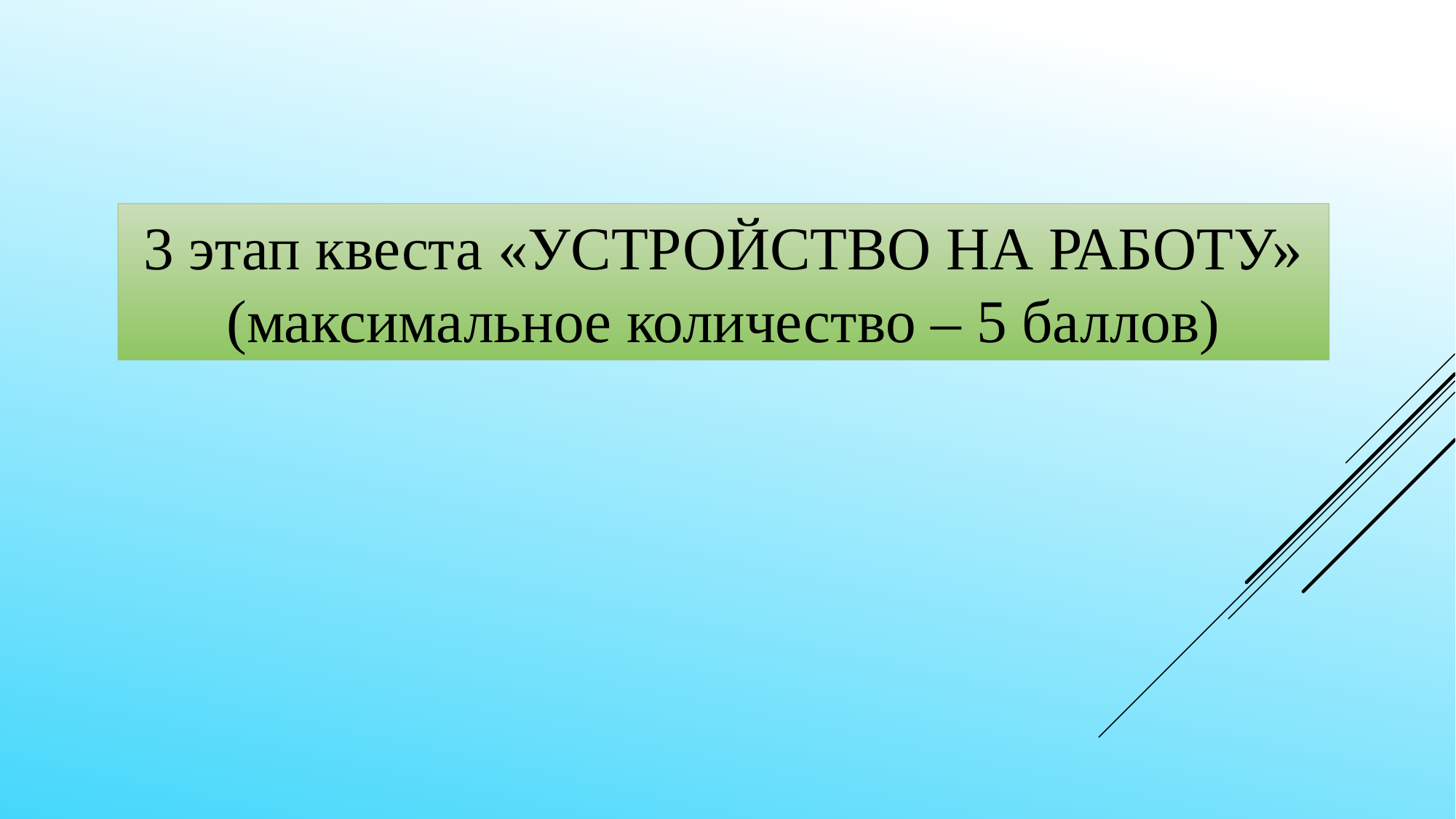

3 этап квеста «УСТРОЙСТВО НА РАБОТУ»
(максимальное количество – 5 баллов)